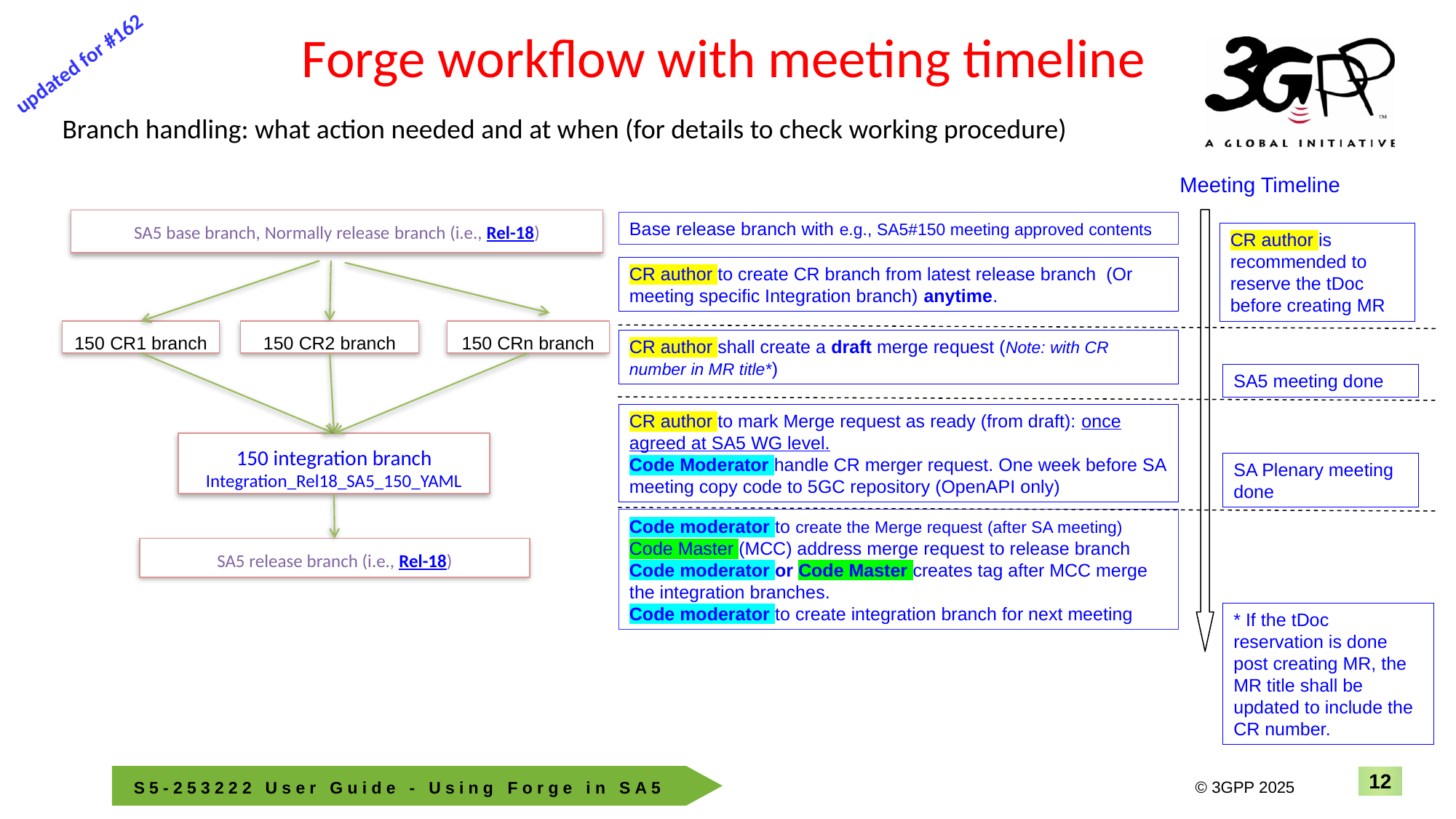

Forge workflow with meeting timeline
updated for #162
Branch handling: what action needed and at when (for details to check working procedure)
Meeting Timeline

SA5 base branch, Normally release branch (i.e., Rel-18)
Base release branch with e.g., SA5#150 meeting approved contents
CR author to create CR branch from latest release branch  (Or meeting specific Integration branch) anytime.
150 CR1 branch
150 CR2 branch
150 CRn branch
CR author to mark Merge request as ready (from draft): once agreed at SA5 WG level.
Code Moderator handle CR merger request. One week before SA meeting copy code to 5GC repository (OpenAPI only)
150 integration branch
Integration_Rel18_SA5_150_YAML
Code moderator to create the Merge request (after SA meeting)
Code Master (MCC) address merge request to release branch
Code moderator or Code Master creates tag after MCC merge the integration branches.
Code moderator to create integration branch for next meeting
SA5 release branch (i.e., Rel-18)
CR author is recommended to reserve the tDoc before creating MR
CR author shall create a draft merge request (Note: with CR number in MR title*)
SA5 meeting done
SA Plenary meeting done
* If the tDoc reservation is done post creating MR, the MR title shall be updated to include the CR number.